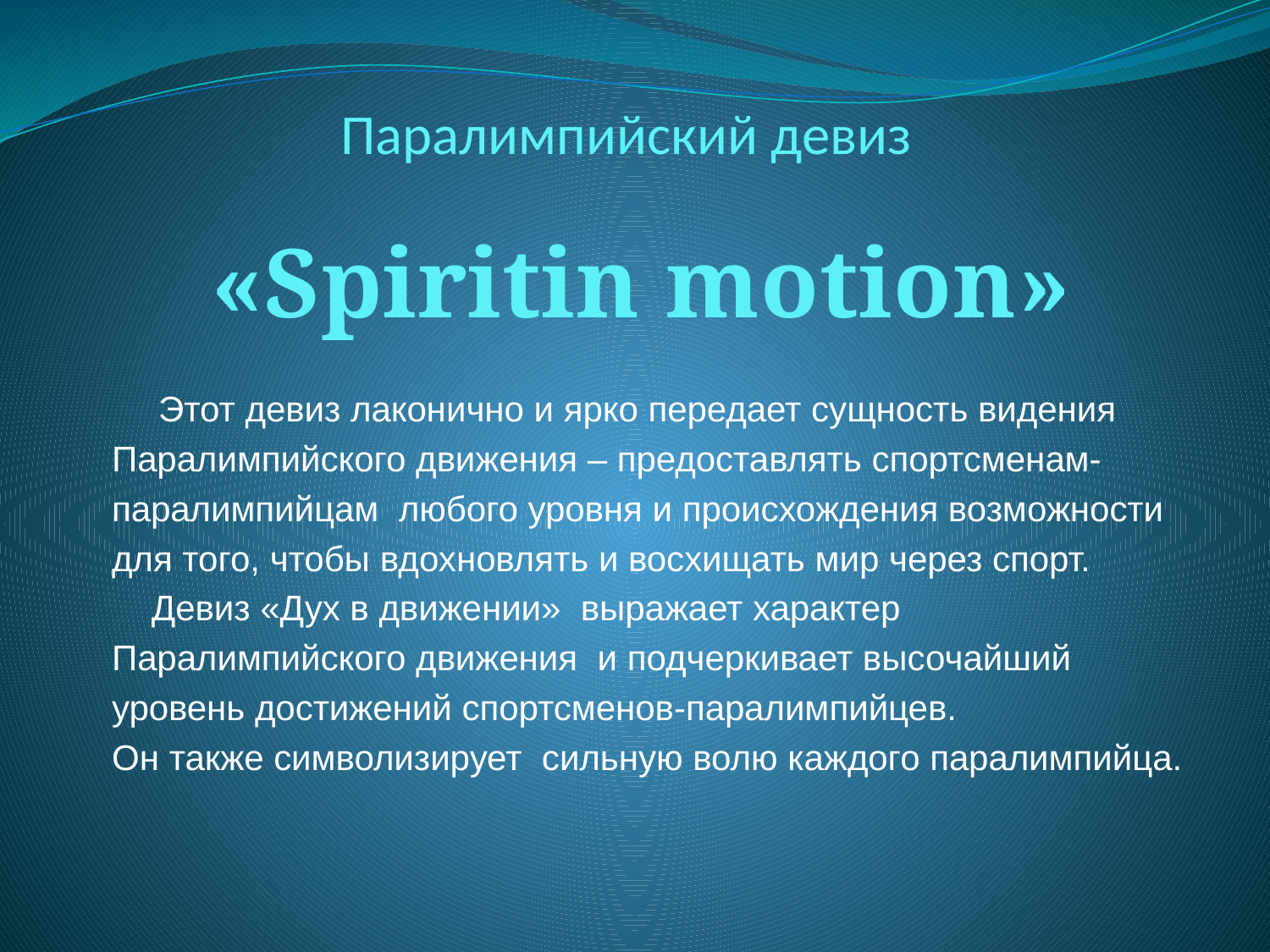

# Паралимпийский девиз
«Spiritin motion»
     Этот девиз лаконично и ярко передает сущность видения
Паралимпийского движения – предоставлять спортсменам-
паралимпийцам  любого уровня и происхождения возможности
для того, чтобы вдохновлять и восхищать мир через спорт.
    Девиз «Дух в движении»  выражает характер
Паралимпийского движения  и подчеркивает высочайший
уровень достижений спортсменов-паралимпийцев.
Он также символизирует  сильную волю каждого паралимпийца.